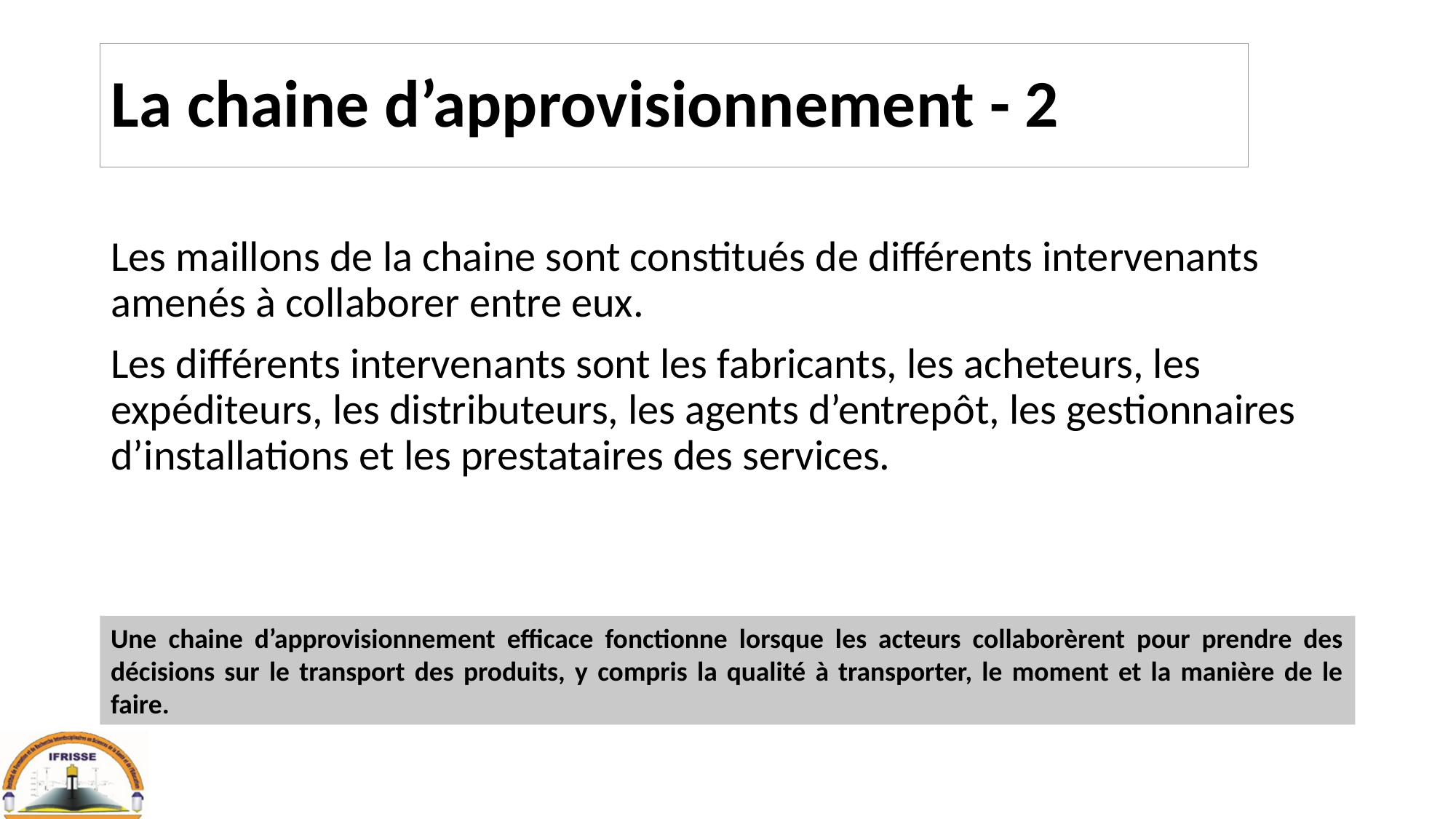

# La chaine d’approvisionnement - 2
Les maillons de la chaine sont constitués de différents intervenants amenés à collaborer entre eux.
Les différents intervenants sont les fabricants, les acheteurs, les expéditeurs, les distributeurs, les agents d’entrepôt, les gestionnaires d’installations et les prestataires des services.
Une chaine d’approvisionnement efficace fonctionne lorsque les acteurs collaborèrent pour prendre des décisions sur le transport des produits, y compris la qualité à transporter, le moment et la manière de le faire.